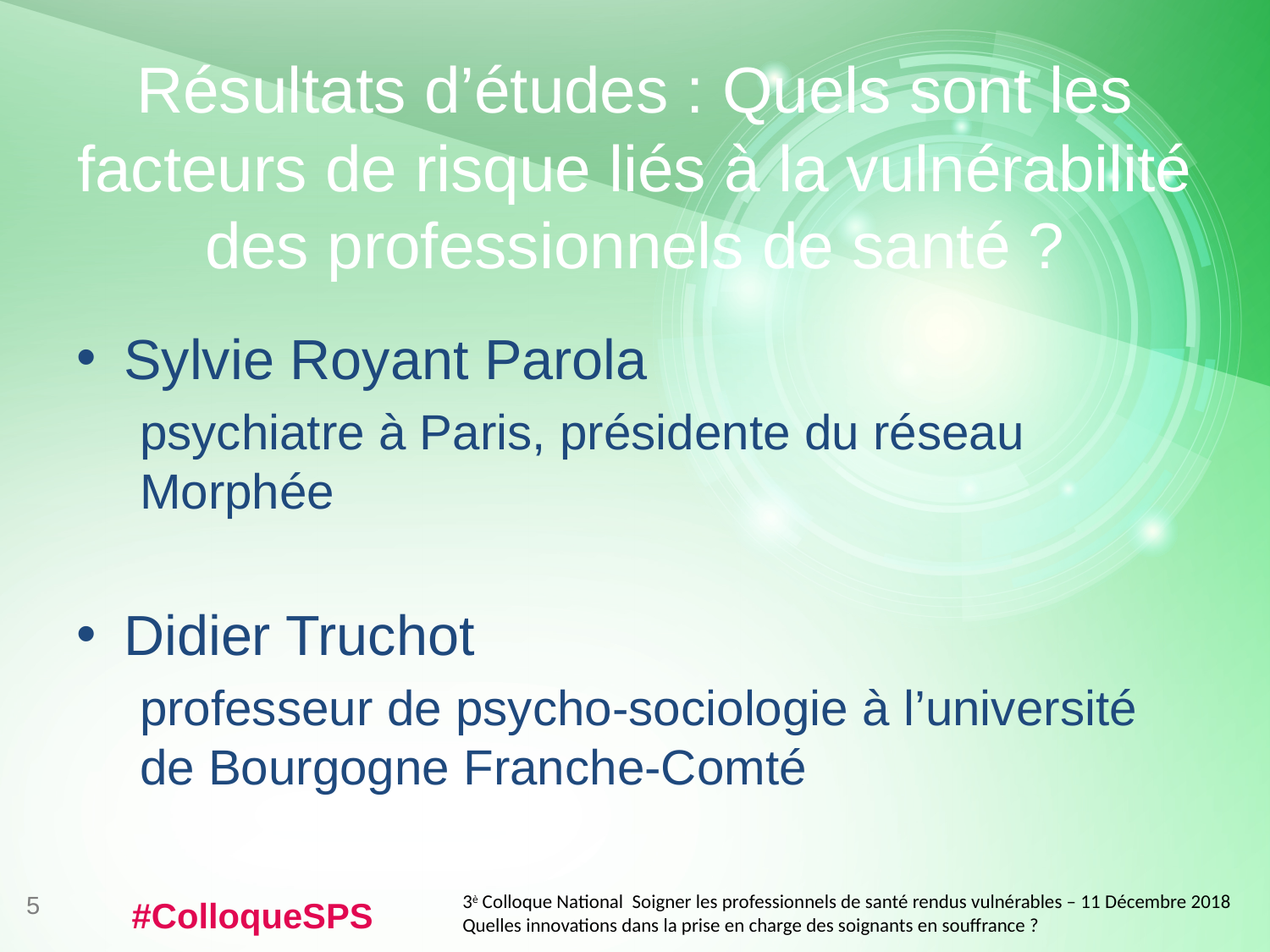

# Résultats d’études : Quels sont les facteurs de risque liés à la vulnérabilité des professionnels de santé ?
Sylvie Royant Parola
psychiatre à Paris, présidente du réseau Morphée

Didier Truchot
professeur de psycho-sociologie à l’université de Bourgogne Franche-Comté
3è Colloque National  Soigner les professionnels de santé rendus vulnérables – 11 Décembre 2018
Quelles innovations dans la prise en charge des soignants en souffrance ?
5
#ColloqueSPS